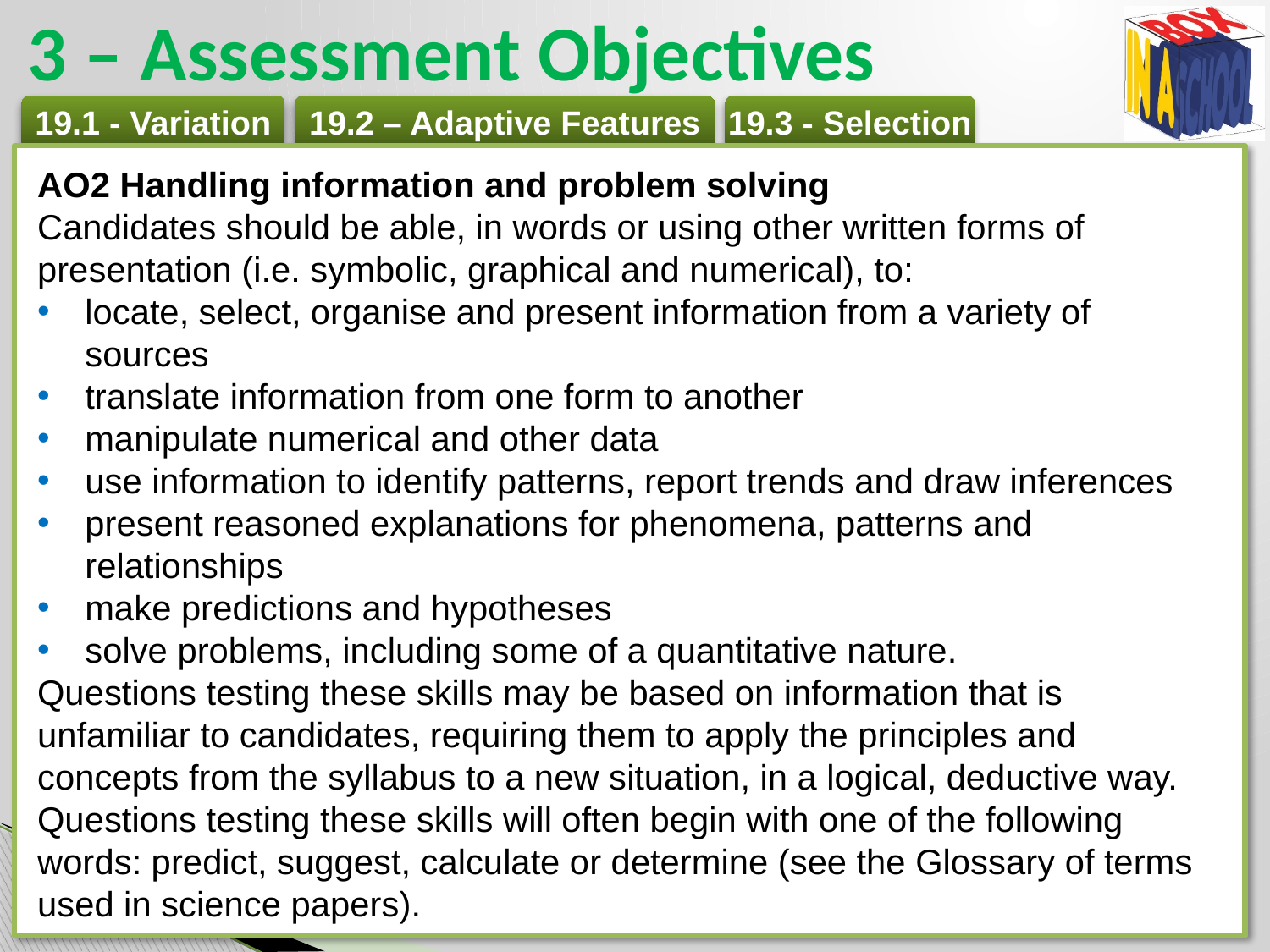

# 3 – Assessment Objectives
AO2 Handling information and problem solving
Candidates should be able, in words or using other written forms of presentation (i.e. symbolic, graphical and numerical), to:
locate, select, organise and present information from a variety of sources
translate information from one form to another
manipulate numerical and other data
use information to identify patterns, report trends and draw inferences
present reasoned explanations for phenomena, patterns and relationships
make predictions and hypotheses
solve problems, including some of a quantitative nature.
Questions testing these skills may be based on information that is unfamiliar to candidates, requiring them to apply the principles and concepts from the syllabus to a new situation, in a logical, deductive way.
Questions testing these skills will often begin with one of the following words: predict, suggest, calculate or determine (see the Glossary of terms used in science papers).